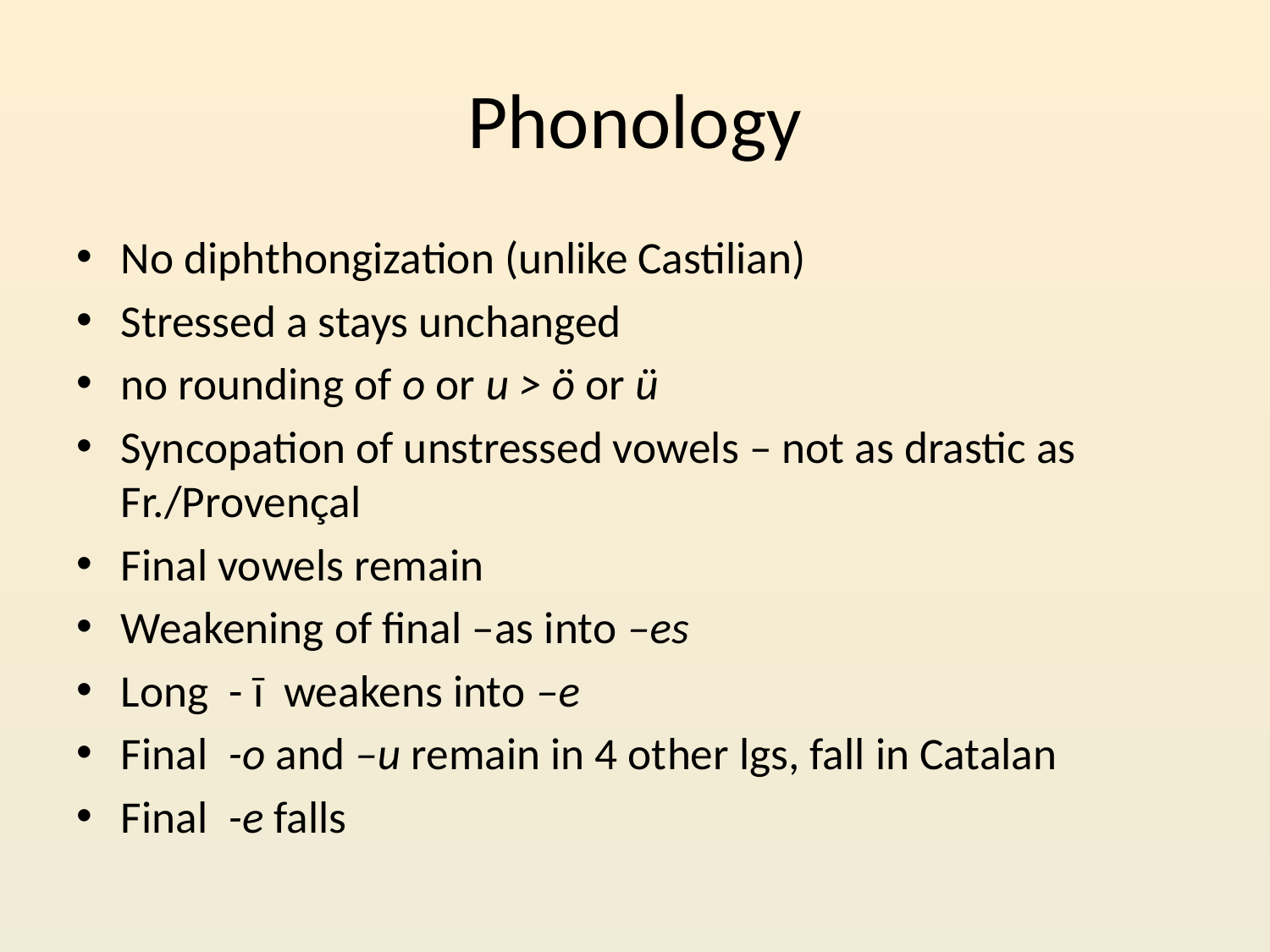

# Phonology
No diphthongization (unlike Castilian)
Stressed a stays unchanged
no rounding of o or u > ö or ü
Syncopation of unstressed vowels – not as drastic as Fr./Provençal
Final vowels remain
Weakening of final –as into –es
Long  - ī  weakens into –e
Final  -o and –u remain in 4 other lgs, fall in Catalan
Final  -e falls